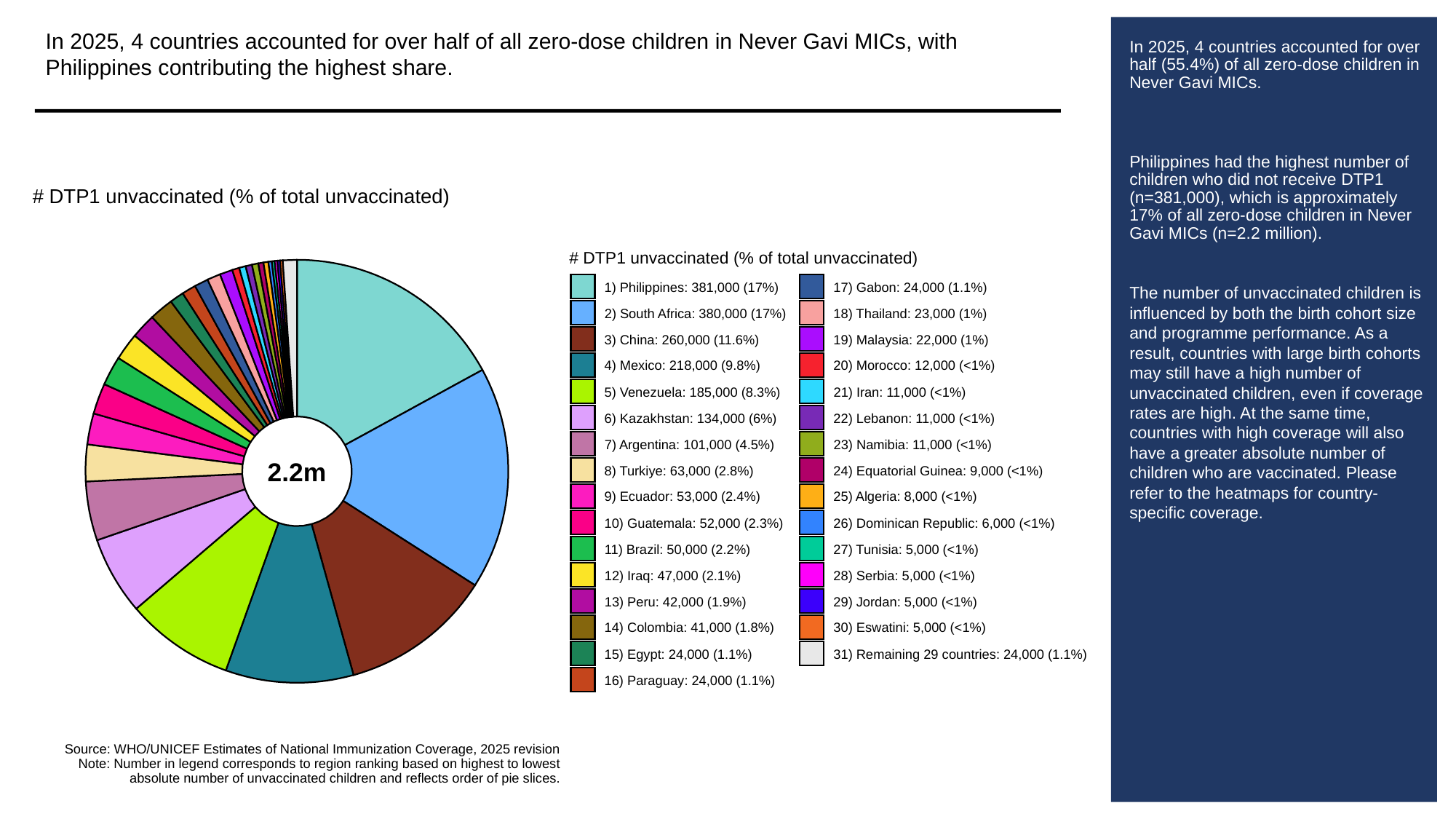

In 2025, 4 countries accounted for over half of all zero-dose children in Never Gavi MICs, with Philippines contributing the highest share.
# In 2025, 4 countries accounted for over half (55.4%) of all zero-dose children in Never Gavi MICs.

Philippines had the highest number of children who did not receive DTP1 (n=381,000), which is approximately 17% of all zero-dose children in Never Gavi MICs (n=2.2 million).

The number of unvaccinated children is influenced by both the birth cohort size and programme performance. As a result, countries with large birth cohorts may still have a high number of unvaccinated children, even if coverage rates are high. At the same time, countries with high coverage will also have a greater absolute number of children who are vaccinated. Please refer to the heatmaps for country-specific coverage.

# DTP1 unvaccinated (% of total unvaccinated)
# DTP1 unvaccinated (% of total unvaccinated)

1) Philippines: 381,000 (17%)
17) Gabon: 24,000 (1.1%)

2) South Africa: 380,000 (17%)
18) Thailand: 23,000 (1%)

3) China: 260,000 (11.6%)
19) Malaysia: 22,000 (1%)

4) Mexico: 218,000 (9.8%)
20) Morocco: 12,000 (<1%)

5) Venezuela: 185,000 (8.3%)
21) Iran: 11,000 (<1%)

6) Kazakhstan: 134,000 (6%)
22) Lebanon: 11,000 (<1%)

7) Argentina: 101,000 (4.5%)
23) Namibia: 11,000 (<1%)

2.2m
8) Turkiye: 63,000 (2.8%)
24) Equatorial Guinea: 9,000 (<1%)

9) Ecuador: 53,000 (2.4%)
25) Algeria: 8,000 (<1%)

10) Guatemala: 52,000 (2.3%)
26) Dominican Republic: 6,000 (<1%)

11) Brazil: 50,000 (2.2%)
27) Tunisia: 5,000 (<1%)

12) Iraq: 47,000 (2.1%)
28) Serbia: 5,000 (<1%)

13) Peru: 42,000 (1.9%)
29) Jordan: 5,000 (<1%)

14) Colombia: 41,000 (1.8%)
30) Eswatini: 5,000 (<1%)

15) Egypt: 24,000 (1.1%)
31) Remaining 29 countries: 24,000 (1.1%)

16) Paraguay: 24,000 (1.1%)
Source: WHO/UNICEF Estimates of National Immunization Coverage, 2025 revision
Note: Number in legend corresponds to region ranking based on highest to lowest
absolute number of unvaccinated children and reflects order of pie slices.